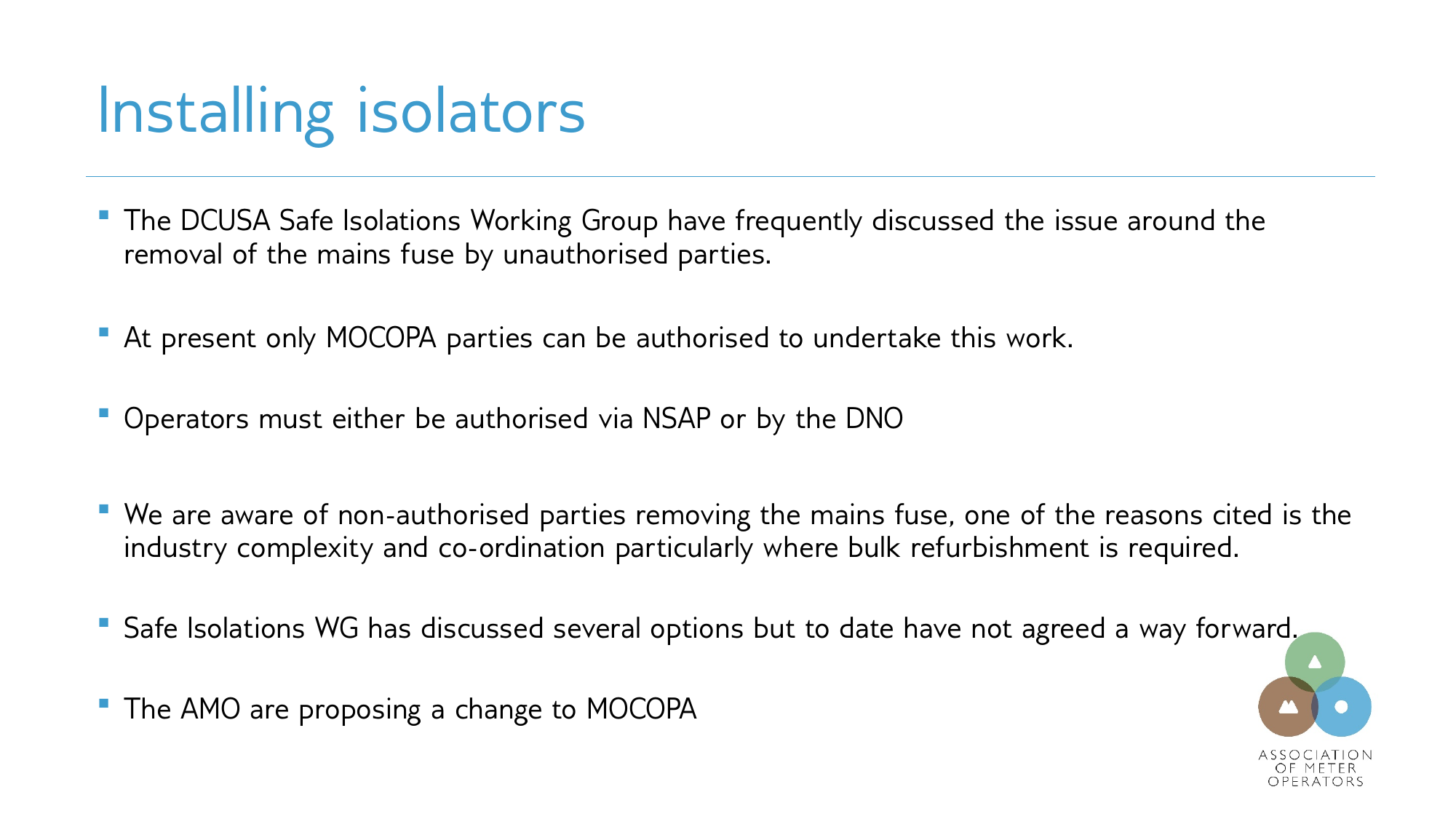

# Installing isolators
The DCUSA Safe Isolations Working Group have frequently discussed the issue around the removal of the mains fuse by unauthorised parties.
At present only MOCOPA parties can be authorised to undertake this work.
Operators must either be authorised via NSAP or by the DNO

We are aware of non-authorised parties removing the mains fuse, one of the reasons cited is the industry complexity and co-ordination particularly where bulk refurbishment is required.
Safe Isolations WG has discussed several options but to date have not agreed a way forward.
The AMO are proposing a change to MOCOPA